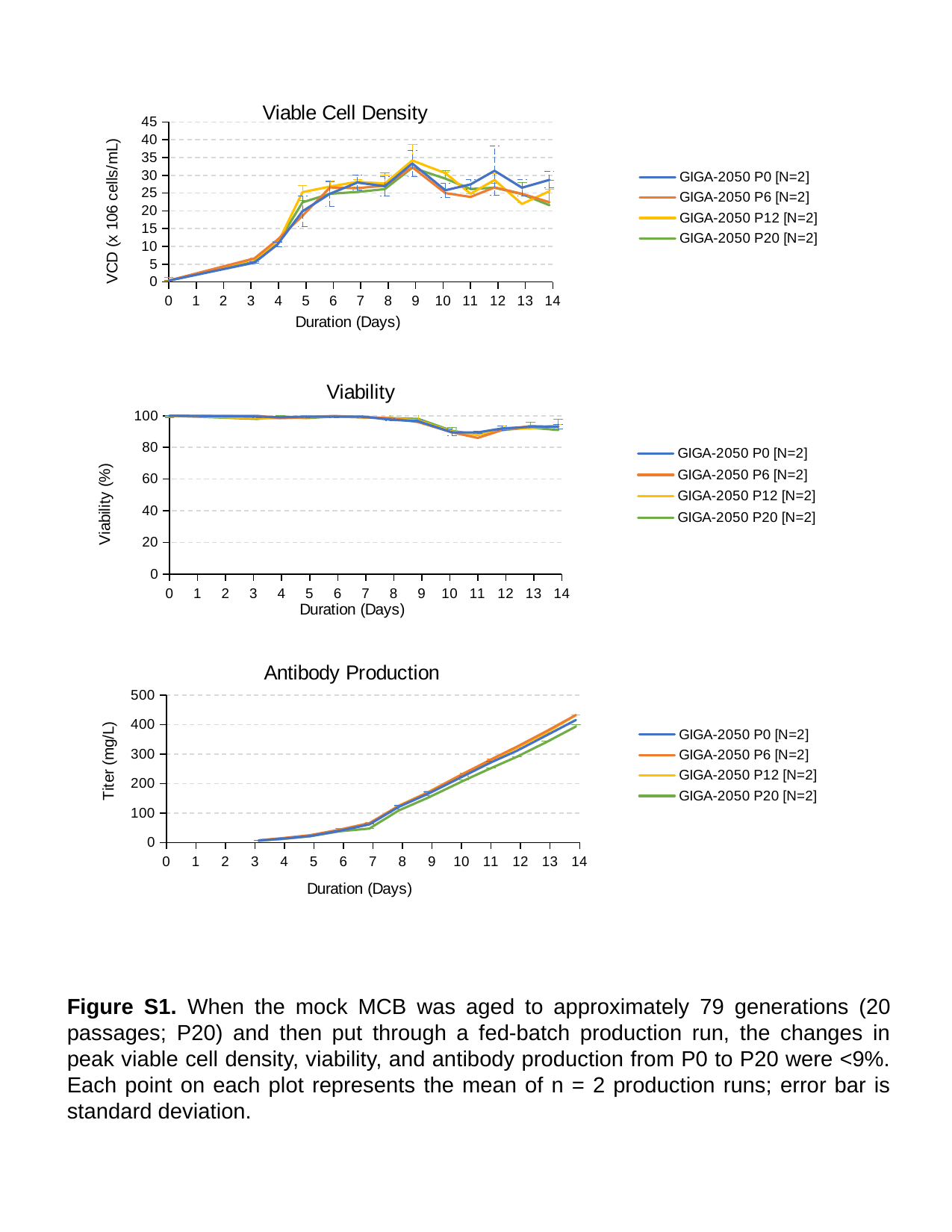

### Chart: Viable Cell Density

| Category | GIGA-2050 P0 [N=2] | GIGA-2050 P6 [N=2] | GIGA-2050 P12 [N=2] | GIGA-2050 P20 [N=2] |
|---|---|---|---|---|

### Chart: Viability

| Category | GIGA-2050 P0 [N=2] | GIGA-2050 P6 [N=2] | GIGA-2050 P12 [N=2] | GIGA-2050 P20 [N=2] |
|---|---|---|---|---|

### Chart: Antibody Production

| Category | GIGA-2050 P0 [N=2] | GIGA-2050 P6 [N=2] | GIGA-2050 P12 [N=2] | GIGA-2050 P20 [N=2] |
|---|---|---|---|---|
Figure S1. When the mock MCB was aged to approximately 79 generations (20 passages; P20) and then put through a fed-batch production run, the changes in peak viable cell density, viability, and antibody production from P0 to P20 were <9%. Each point on each plot represents the mean of n = 2 production runs; error bar is standard deviation.